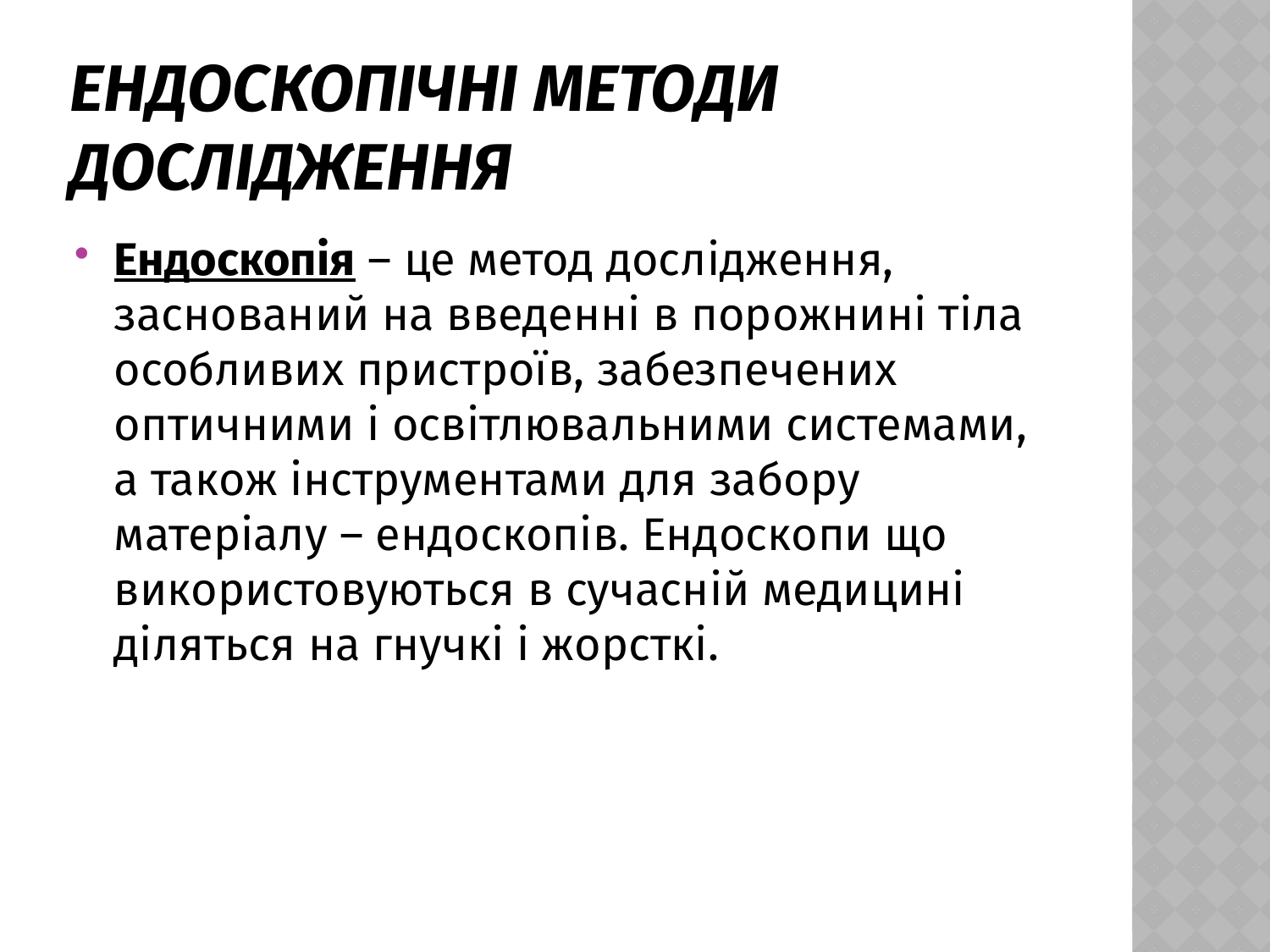

# Ендоскопічні методи дослідження
Ендоскопія – це метод дослідження, заснований на введенні в порожнині тіла особливих пристроїв, забезпечених оптичними і освітлювальними системами, а також інструментами для забору матеріалу – ендоскопів. Ендоскопи що використовуються в сучасній медицині діляться на гнучкі і жорсткі.